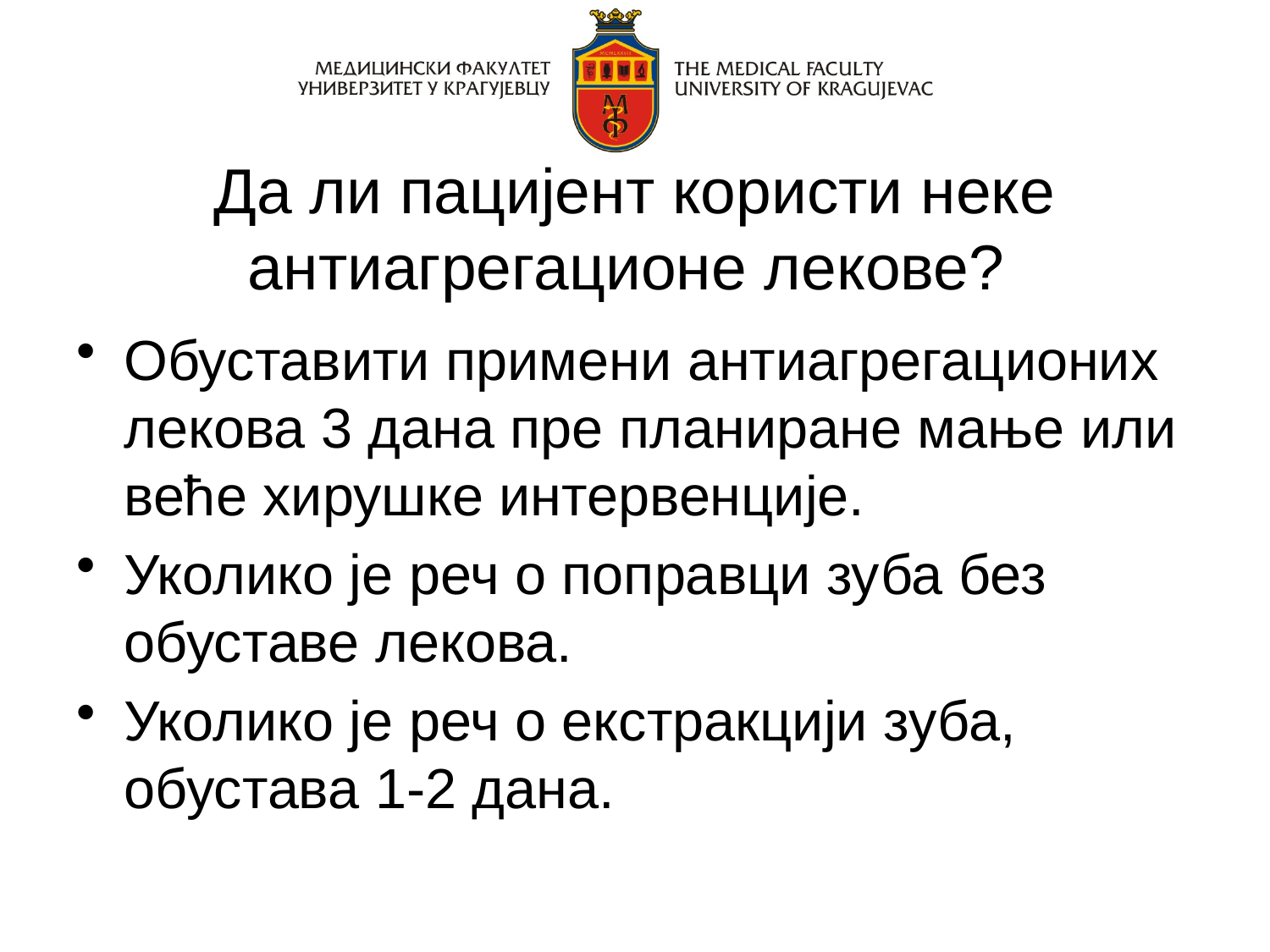

# Да ли пацијент користи неке антиагрегационе лекове?
Обуставити примени антиагрегационих лекова 3 дана пре планиране мање или веће хирушке интервенције.
Уколико је реч о поправци зуба без обуставе лекова.
Уколико је реч о екстракцији зуба, обустава 1-2 дана.